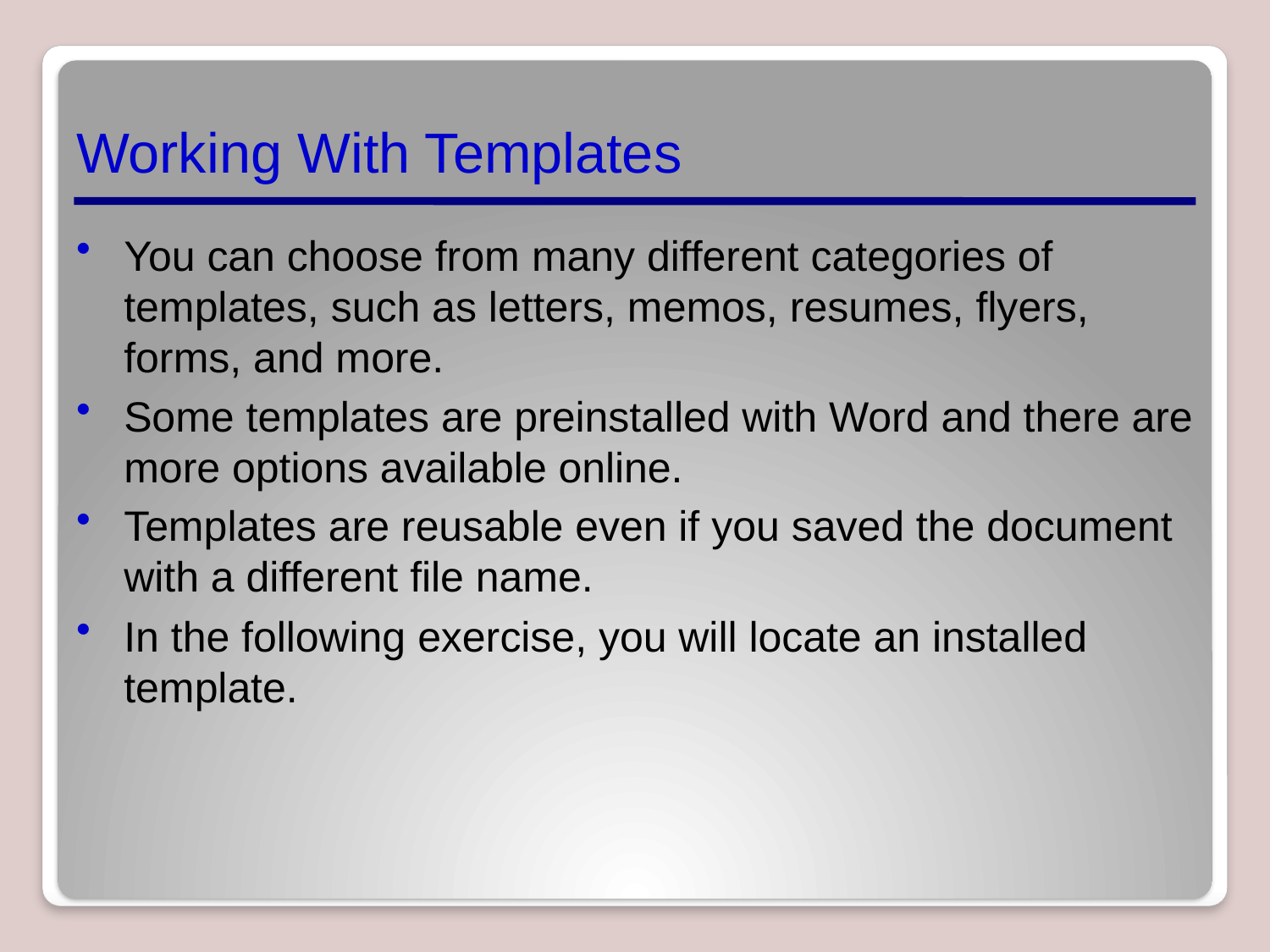

# Working With Templates
You can choose from many different categories of templates, such as letters, memos, resumes, ﬂyers, forms, and more.
Some templates are preinstalled with Word and there are more options available online.
Templates are reusable even if you saved the document with a different file name.
In the following exercise, you will locate an installed template.